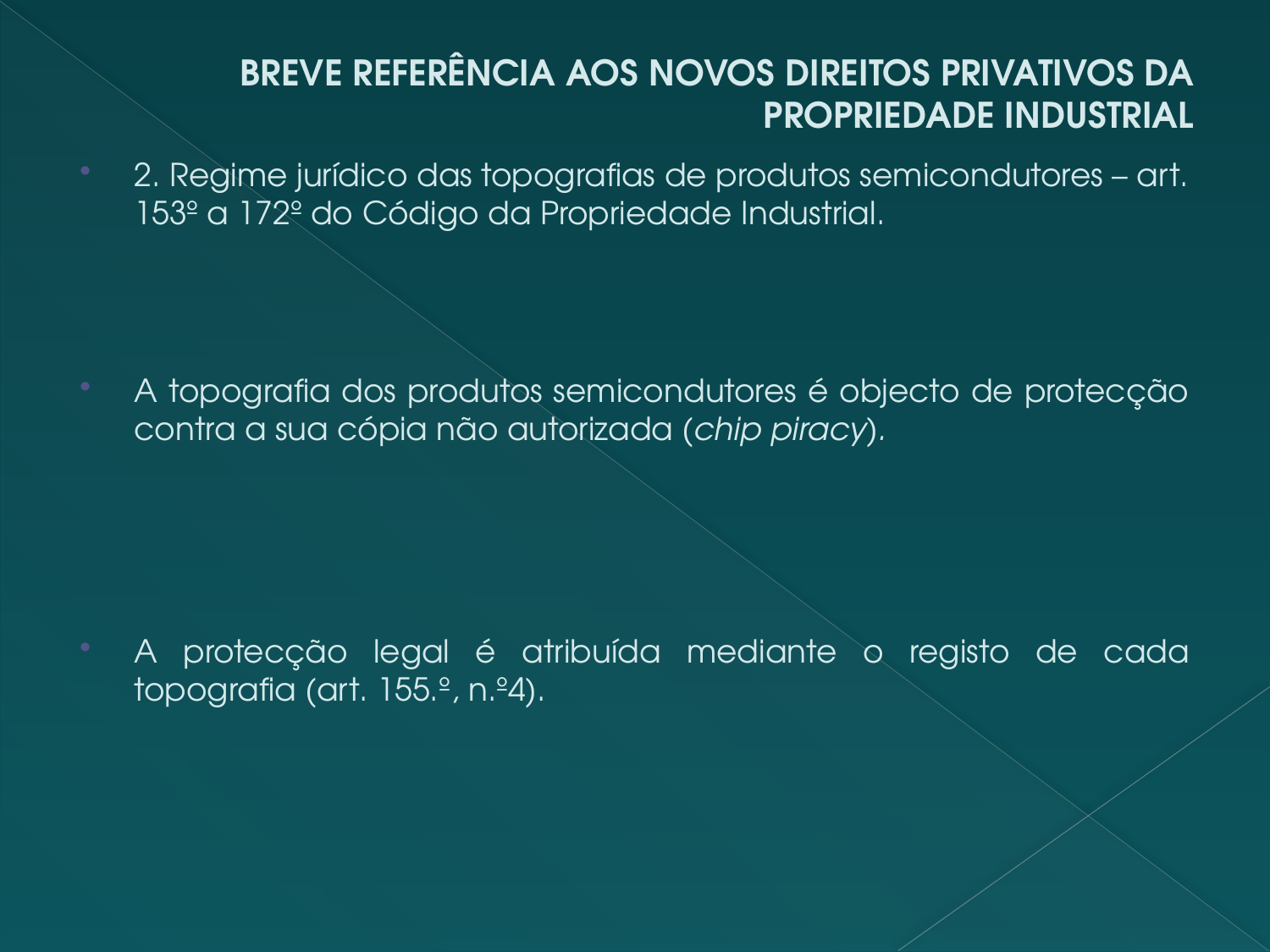

# BREVE REFERÊNCIA AOS NOVOS DIREITOS PRIVATIVOS DA PROPRIEDADE INDUSTRIAL
2. Regime jurídico das topografias de produtos semicondutores – art. 153º a 172º do Código da Propriedade Industrial.

A topografia dos produtos semicondutores é objecto de protecção contra a sua cópia não autorizada (chip piracy).

A protecção legal é atribuída mediante o registo de cada topografia (art. 155.º, n.º4).